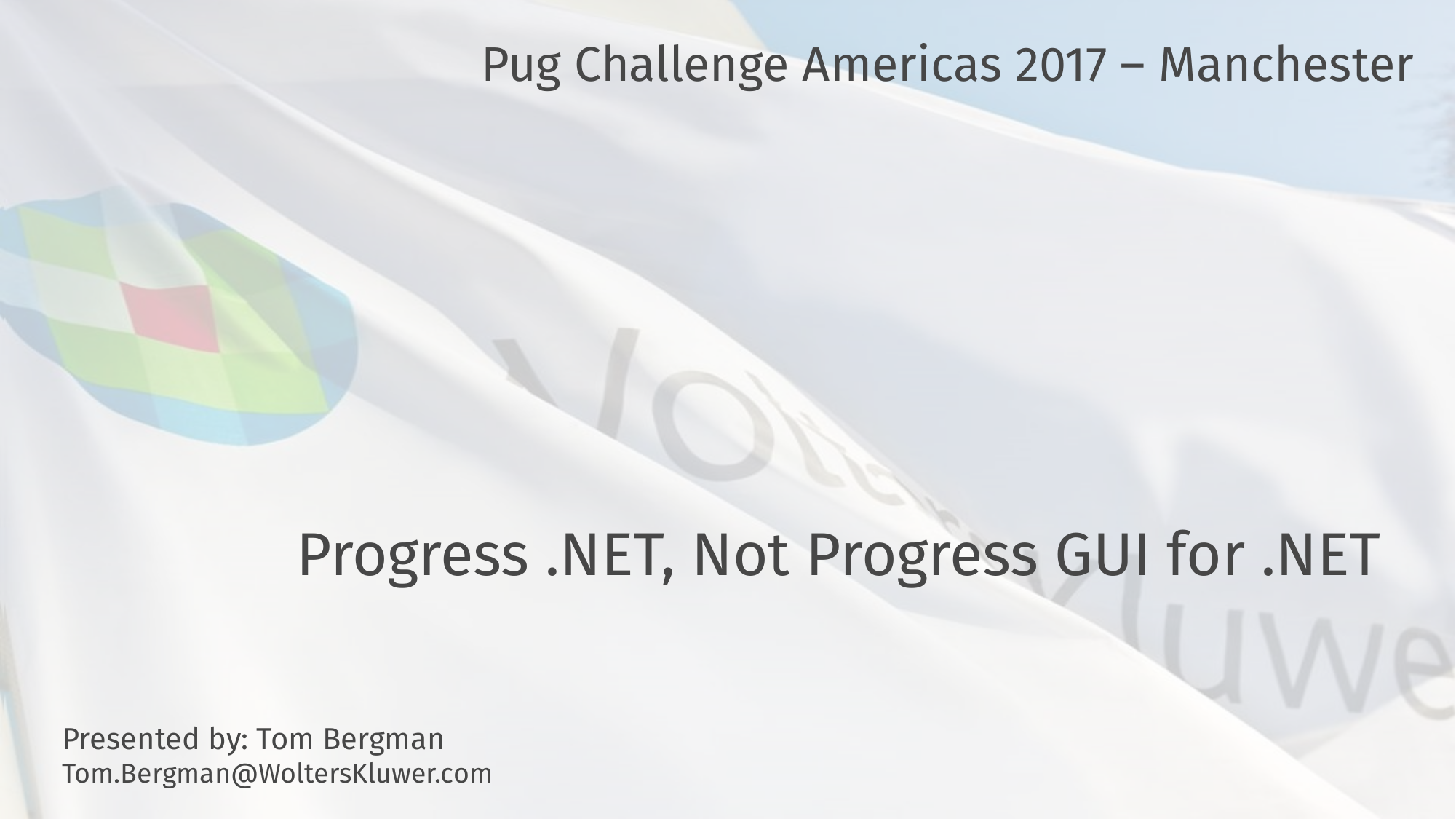

Pug Challenge Americas 2017 – Manchester
# Progress .NET, Not Progress GUI for .NET
Presented by: Tom Bergman
Tom.Bergman@WoltersKluwer.com